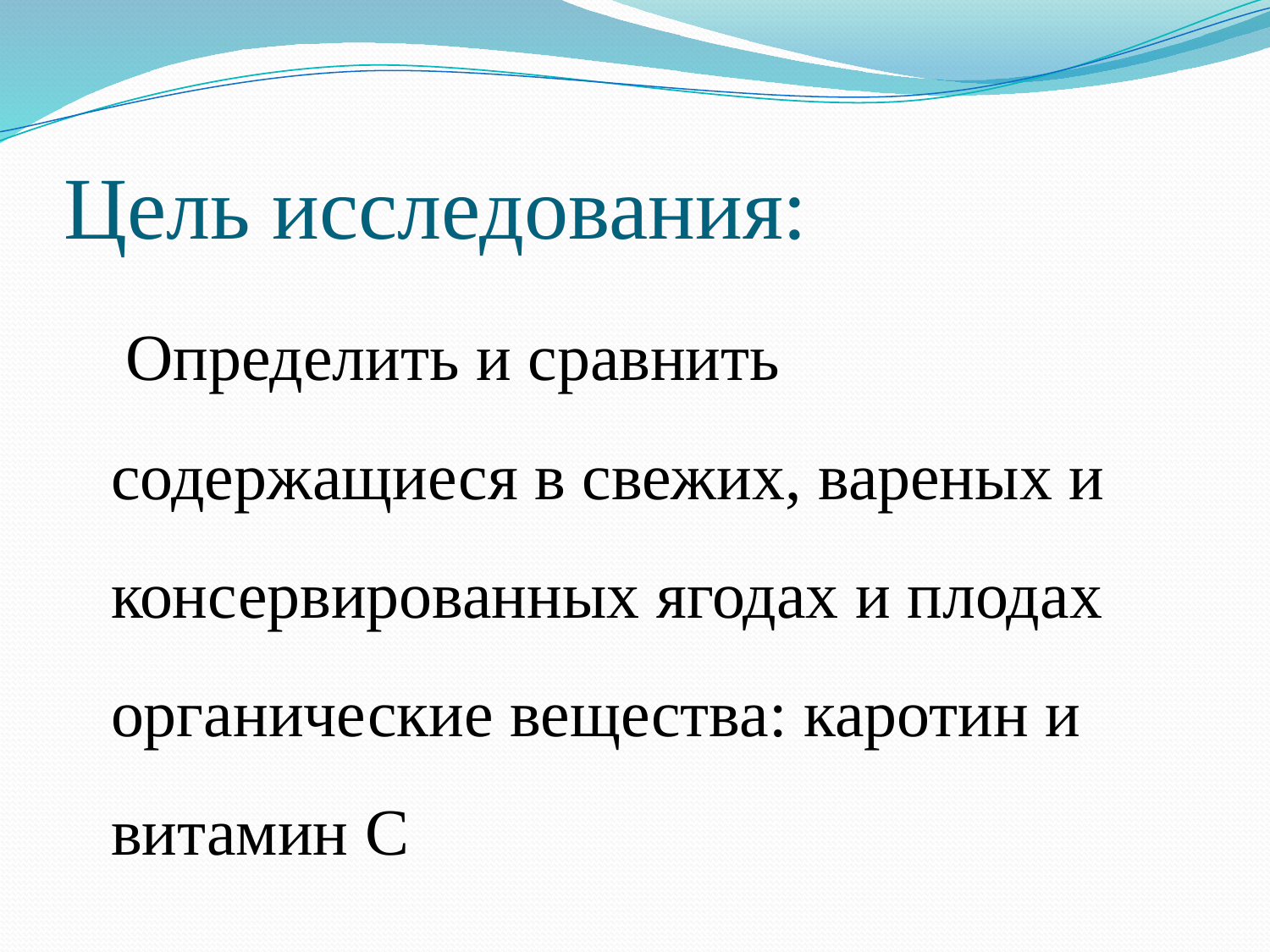

# Цель исследования:
   Определить и сравнить содержащиеся в свежих, вареных и консервированных ягодах и плодах органические вещества: каротин и витамин С